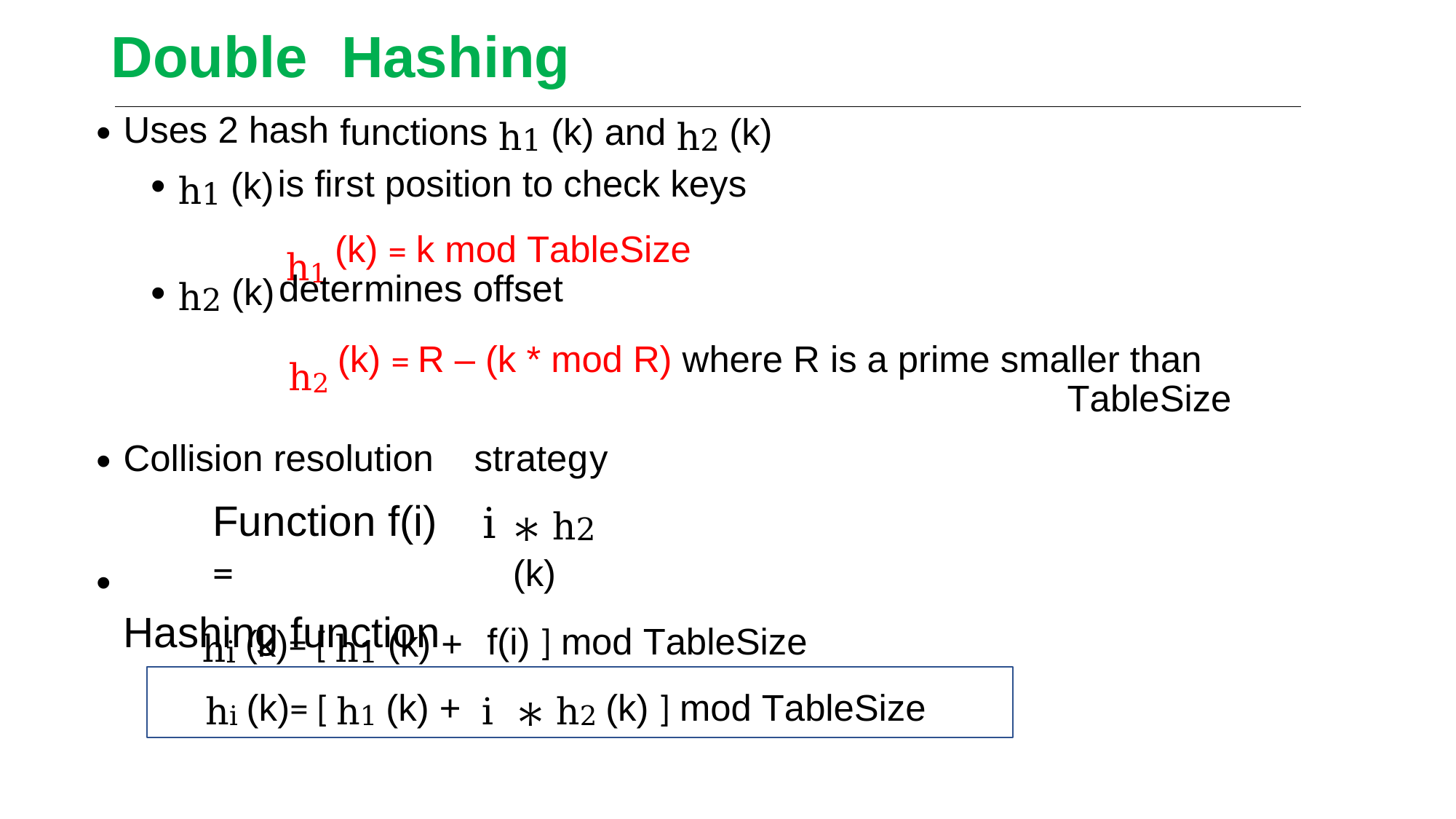

Double
Hashing

•
functions h1 (k) and h2 (k)
Uses 2 hash
•
h1 (k)
is first position to check keys
h1 (k) = k mod TableSize
determines offset
h2 (k) = R – (k * mod R) where R is a prime smaller than
TableSize
•
h2 (k)
•
Collision resolution
Function f(i) =
Hashing function
strategy
i
∗ h2 (k)
•
hi (k)= [ h1 (k) +
f(i) ] mod TableSize

hi (k)= [ h1 (k) + i  ∗ h2 (k) ] mod TableSize